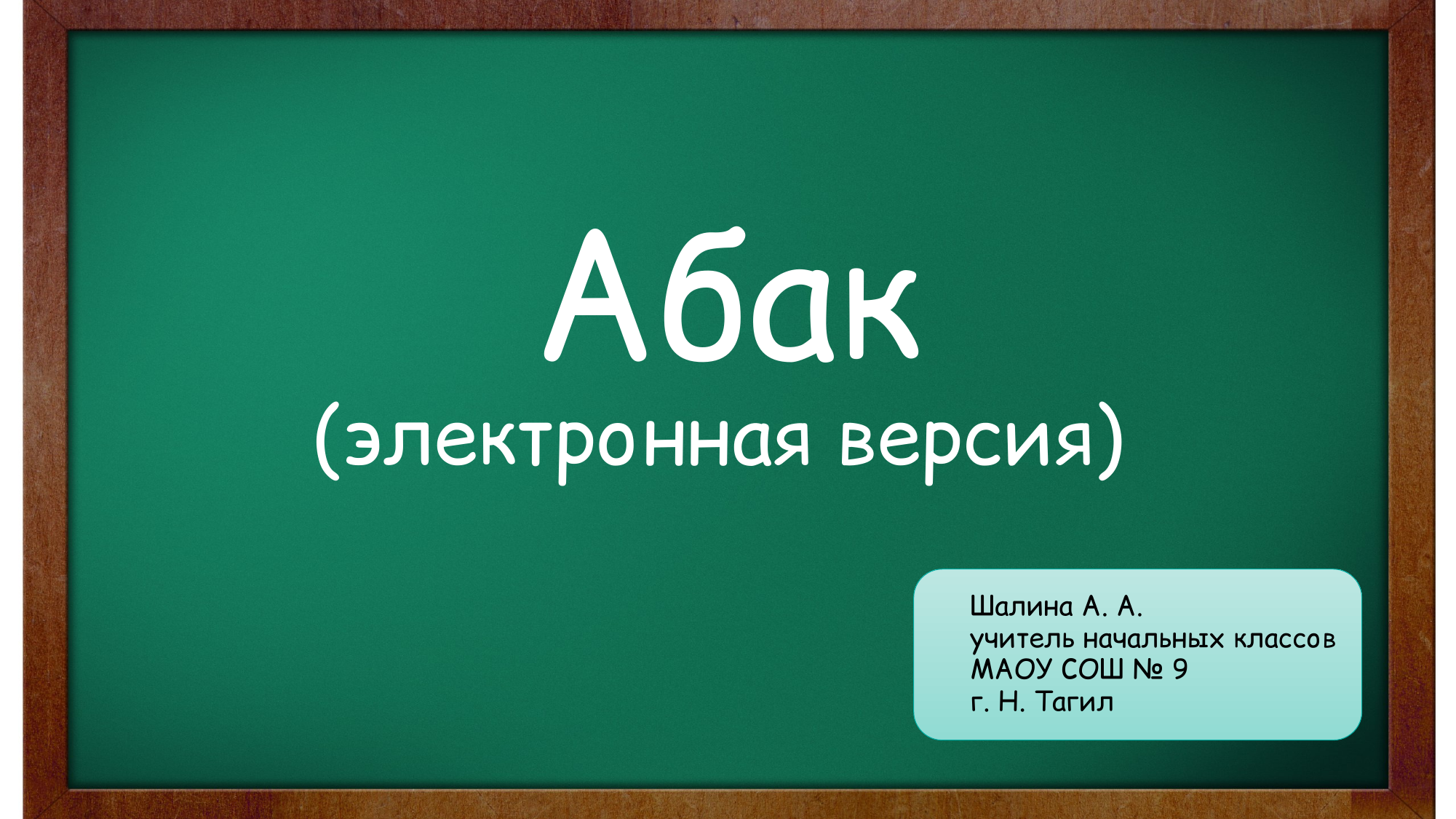

# Абак (электронная версия)

Шалина А. А.
учитель начальных классов
МАОУ СОШ № 9
г. Н. Тагил